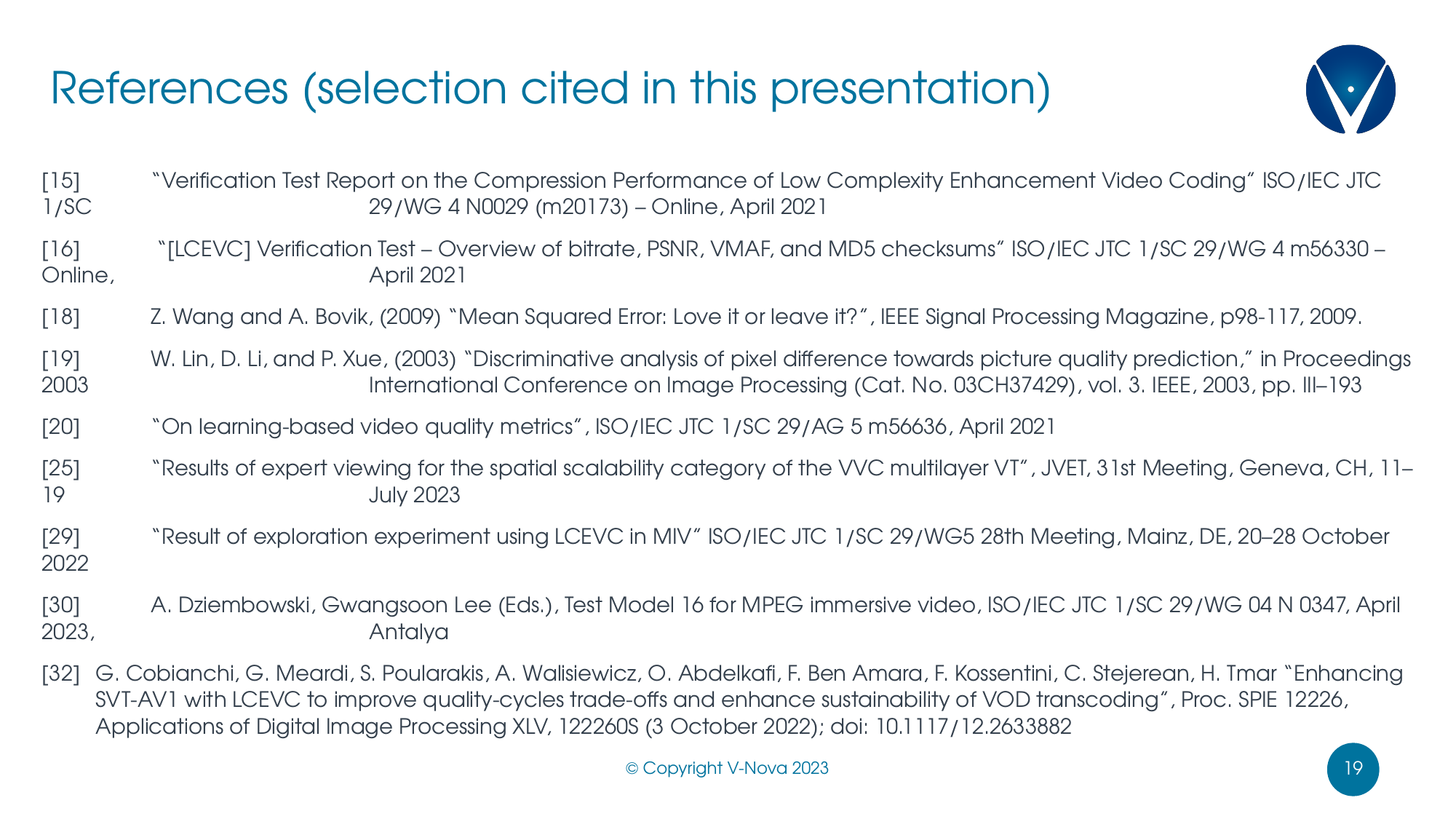

# References (selection cited in this presentation)
[15]	“Verification Test Report on the Compression Performance of Low Complexity Enhancement Video Coding” ISO/IEC JTC 1/SC 			29/WG 4 N0029 (m20173) – Online, April 2021
[16]	 “[LCEVC] Verification Test – Overview of bitrate, PSNR, VMAF, and MD5 checksums” ISO/IEC JTC 1/SC 29/WG 4 m56330 – Online, 			April 2021
[18] 	Z. Wang and A. Bovik, (2009) “Mean Squared Error: Love it or leave it?”, IEEE Signal Processing Magazine, p98-117, 2009.
[19]	W. Lin, D. Li, and P. Xue, (2003) “Discriminative analysis of pixel difference towards picture quality prediction,” in Proceedings 2003 			International Conference on Image Processing (Cat. No. 03CH37429), vol. 3. IEEE, 2003, pp. III–193
[20] 	“On learning-based video quality metrics”, ISO/IEC JTC 1/SC 29/AG 5 m56636, April 2021
[25] 	“Results of expert viewing for the spatial scalability category of the VVC multilayer VT”, JVET, 31st Meeting, Geneva, CH, 11–19 			July 2023
[29]	“Result of exploration experiment using LCEVC in MIV” ISO/IEC JTC 1/SC 29/WG5 28th Meeting, Mainz, DE, 20–28 October 2022
[30]	A. Dziembowski, Gwangsoon Lee (Eds.), Test Model 16 for MPEG immersive video, ISO/IEC JTC 1/SC 29/WG 04 N 0347, April 2023, 			Antalya
[32]	G. Cobianchi, G. Meardi, S. Poularakis, A. Walisiewicz, O. Abdelkafi, F. Ben Amara, F. Kossentini, C. Stejerean, H. Tmar “Enhancing SVT-AV1 with LCEVC to improve quality-cycles trade-offs and enhance sustainability of VOD transcoding”, Proc. SPIE 12226, Applications of Digital Image Processing XLV, 122260S (3 October 2022); doi: 10.1117/12.2633882

19